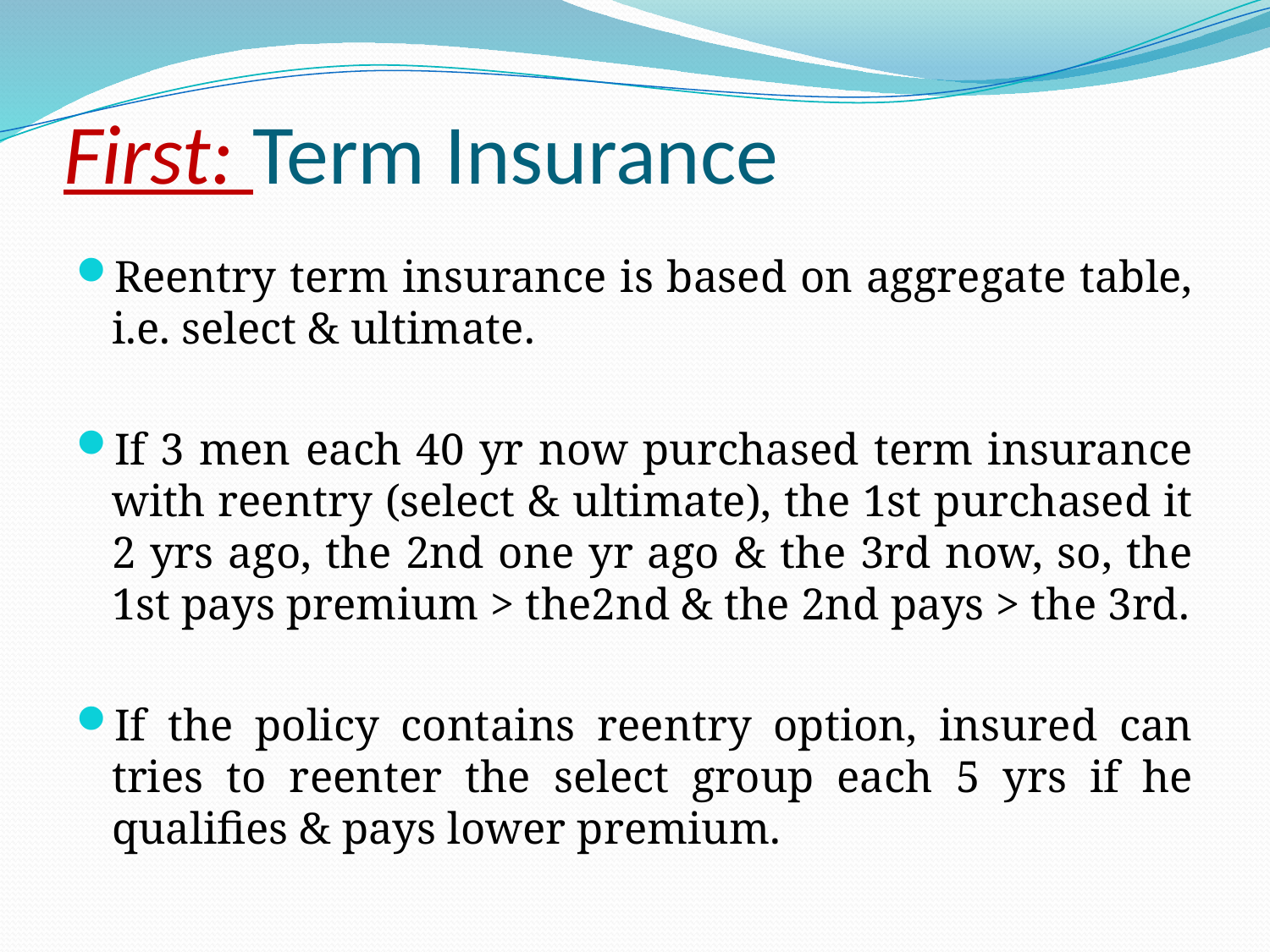

# First: Term Insurance
Reentry term insurance is based on aggregate table, i.e. select & ultimate.

If 3 men each 40 yr now purchased term insurance with reentry (select & ultimate), the 1st purchased it 2 yrs ago, the 2nd one yr ago & the 3rd now, so, the 1st pays premium > the2nd & the 2nd pays > the 3rd.

If the policy contains reentry option, insured can tries to reenter the select group each 5 yrs if he qualifies & pays lower premium.